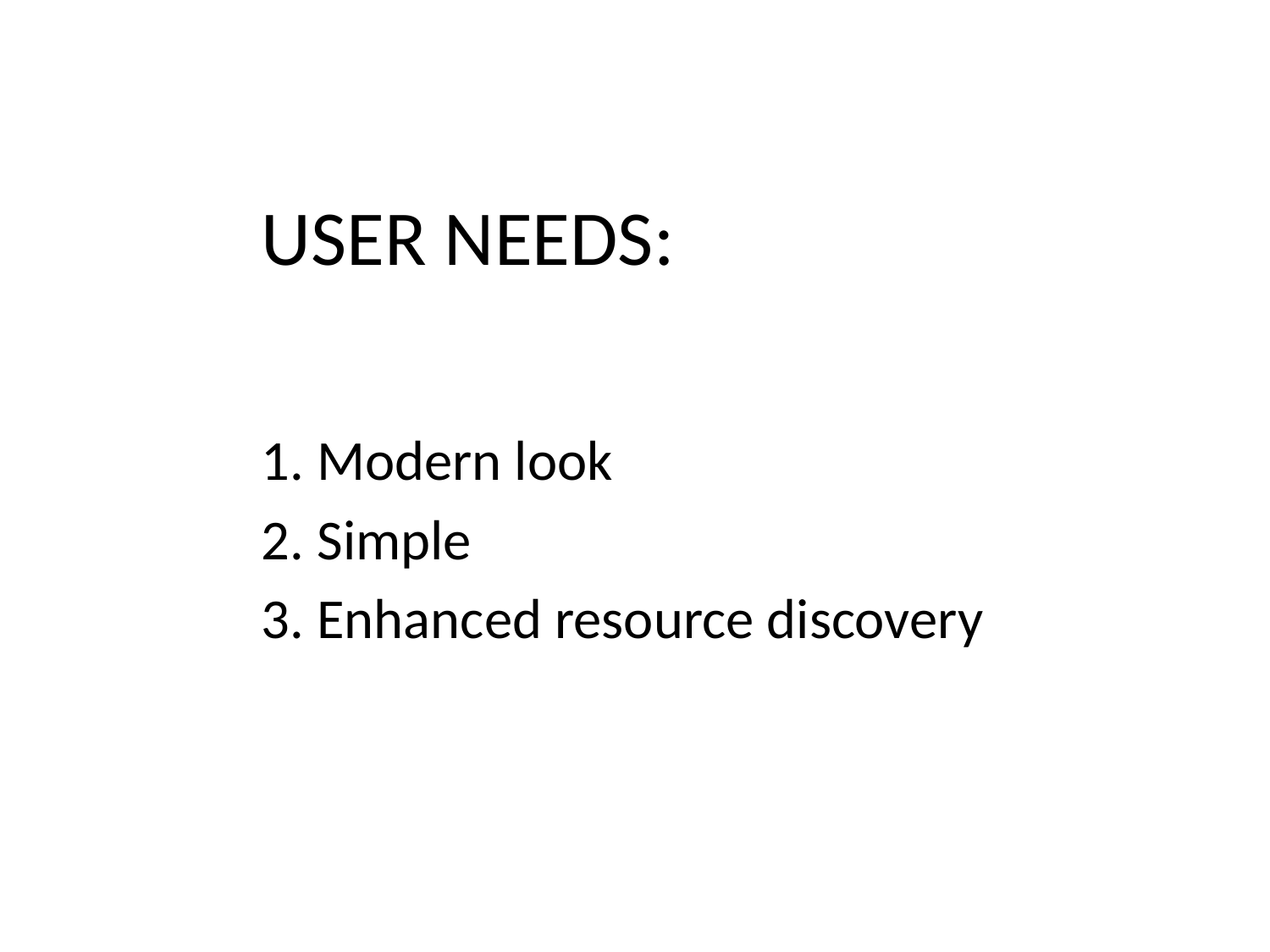

# USER NEEDS:

1. Modern look
2. Simple
3. Enhanced resource discovery